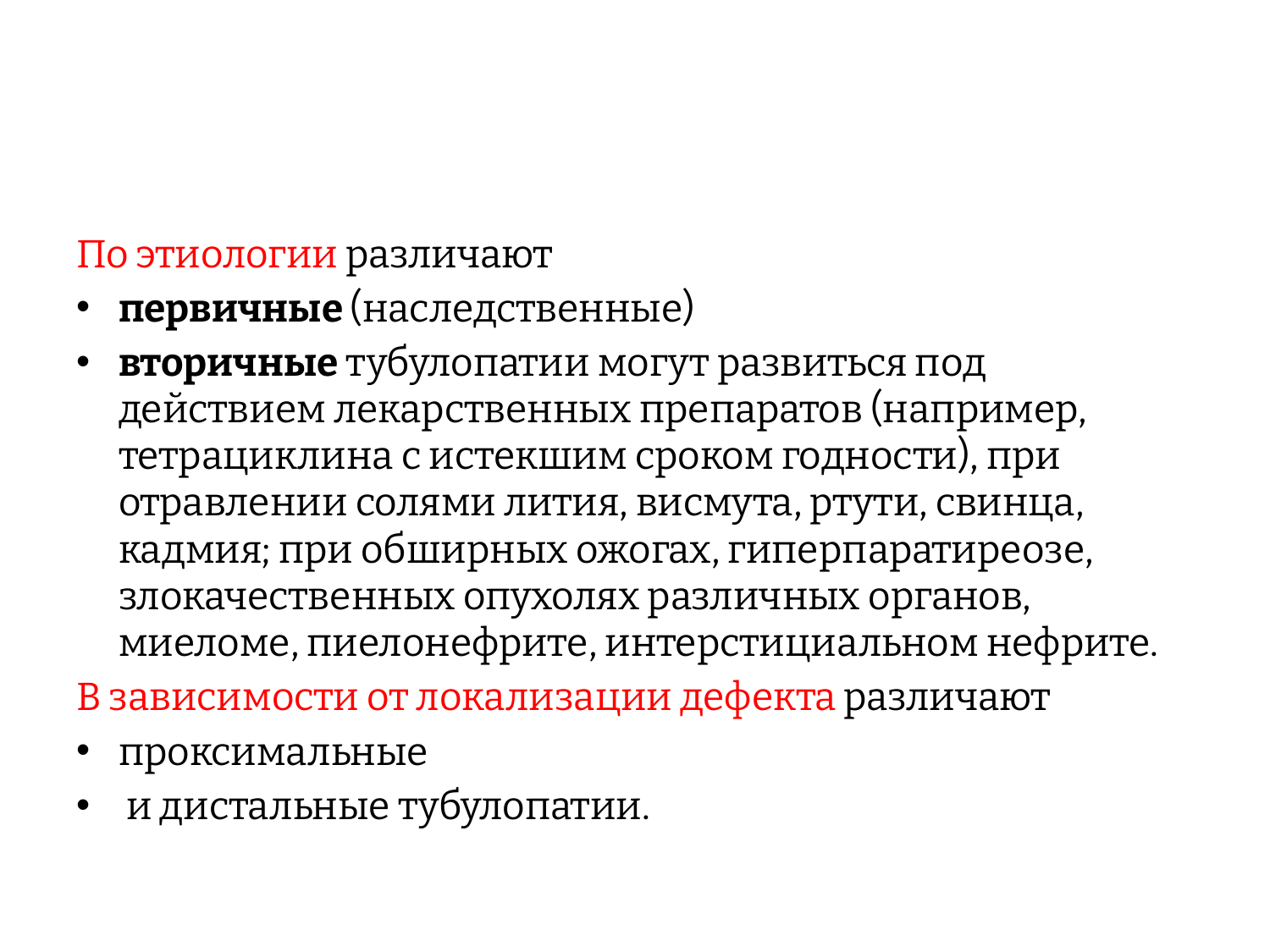

#
По этиологии различают
первичные (наследственные)
вторичные тубулопатии могут развиться под действием лекарственных препаратов (например, тетрациклина с истекшим сроком годности), при отравлении солями лития, висмута, ртути, свинца, кадмия; при обширных ожогах, гиперпаратиреозе, злокачественных опухолях различных органов, миеломе, пиелонефрите, интерстициальном нефрите.
В зависимости от локализации дефекта различают
проксимальные
 и дистальные тубулопатии.